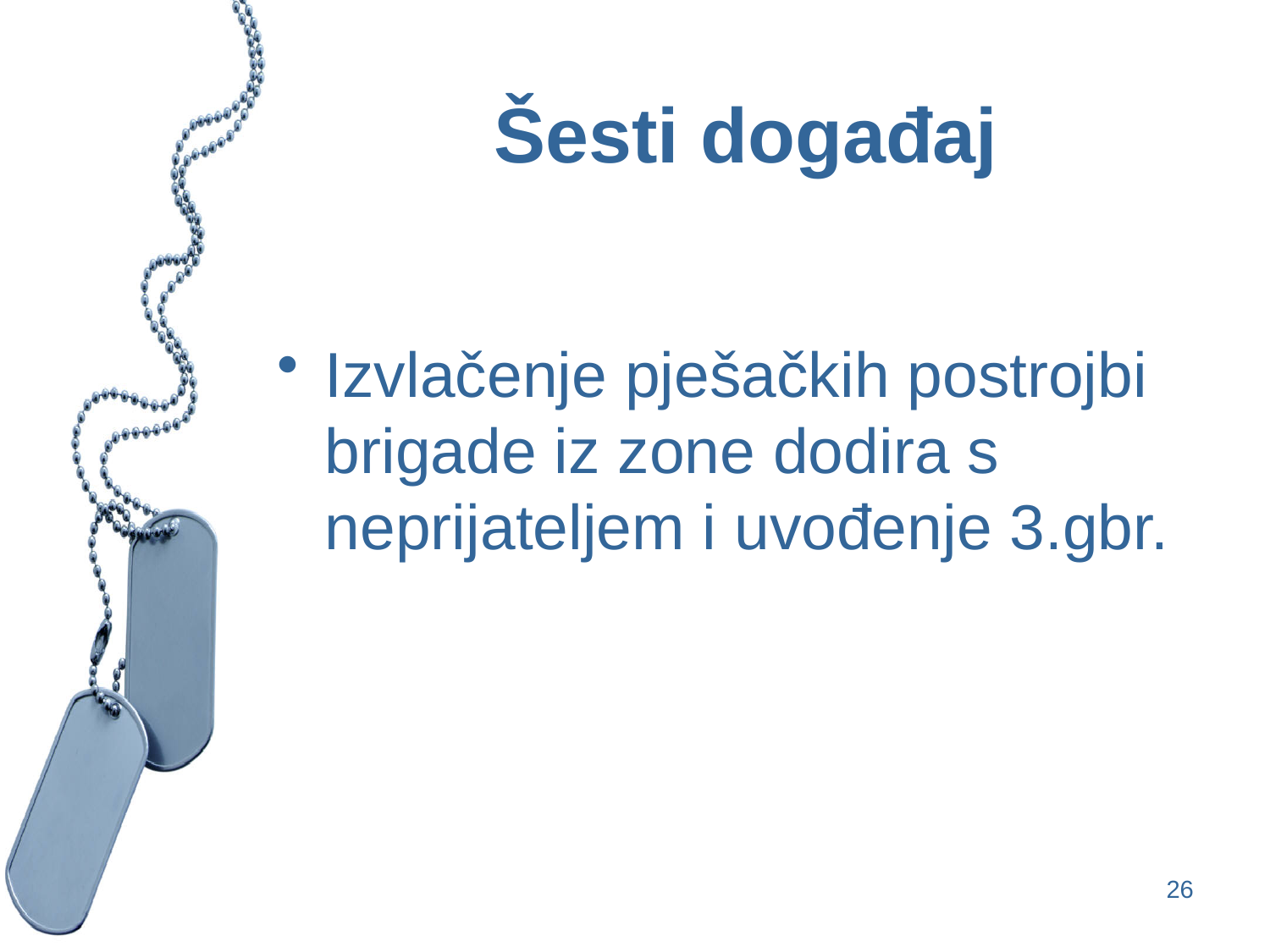

# Šesti događaj
Izvlačenje pješačkih postrojbi brigade iz zone dodira s neprijateljem i uvođenje 3.gbr.
26